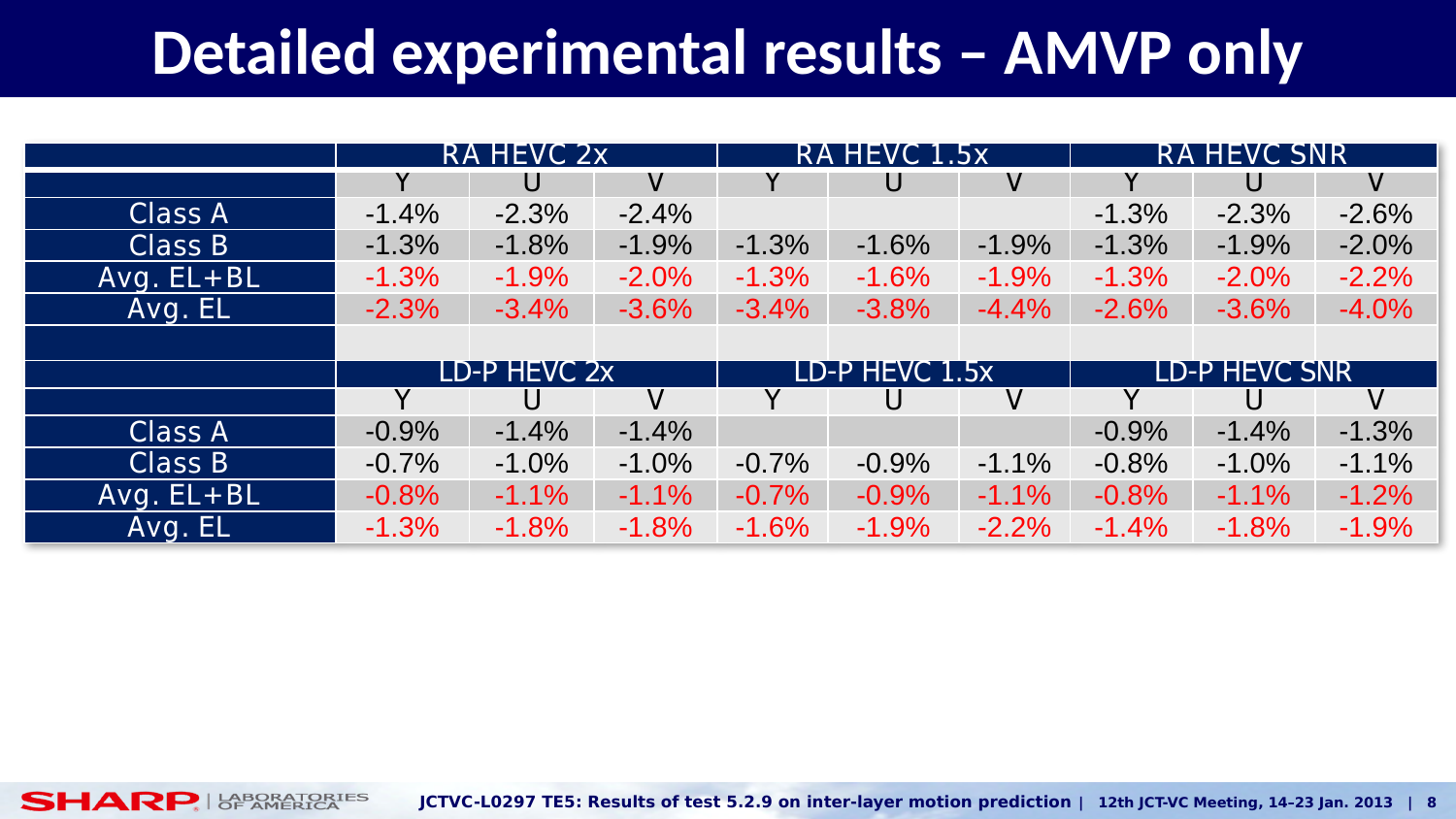

# Detailed experimental results – AMVP only
|  | RA HEVC 2x |  |  | RA HEVC 1.5x |  |  | RA HEVC SNR |  |  |
| --- | --- | --- | --- | --- | --- | --- | --- | --- | --- |
|  | Y | U | V | Y | U | V | Y | U | V |
| Class A | -1.4% | -2.3% | -2.4% |  |  |  | -1.3% | -2.3% | -2.6% |
| Class B | -1.3% | -1.8% | -1.9% | -1.3% | -1.6% | -1.9% | -1.3% | -1.9% | -2.0% |
| Avg. EL+BL | -1.3% | -1.9% | -2.0% | -1.3% | -1.6% | -1.9% | -1.3% | -2.0% | -2.2% |
| Avg. EL | -2.3% | -3.4% | -3.6% | -3.4% | -3.8% | -4.4% | -2.6% | -3.6% | -4.0% |
|  |  |  |  |  |  |  |  |  |  |
|  | LD-P HEVC 2x |  |  | LD-P HEVC 1.5x |  |  | LD-P HEVC SNR |  |  |
|  | Y | U | V | Y | U | V | Y | U | V |
| Class A | -0.9% | -1.4% | -1.4% |  |  |  | -0.9% | -1.4% | -1.3% |
| Class B | -0.7% | -1.0% | -1.0% | -0.7% | -0.9% | -1.1% | -0.8% | -1.0% | -1.1% |
| Avg. EL+BL | -0.8% | -1.1% | -1.1% | -0.7% | -0.9% | -1.1% | -0.8% | -1.1% | -1.2% |
| Avg. EL | -1.3% | -1.8% | -1.8% | -1.6% | -1.9% | -2.2% | -1.4% | -1.8% | -1.9% |